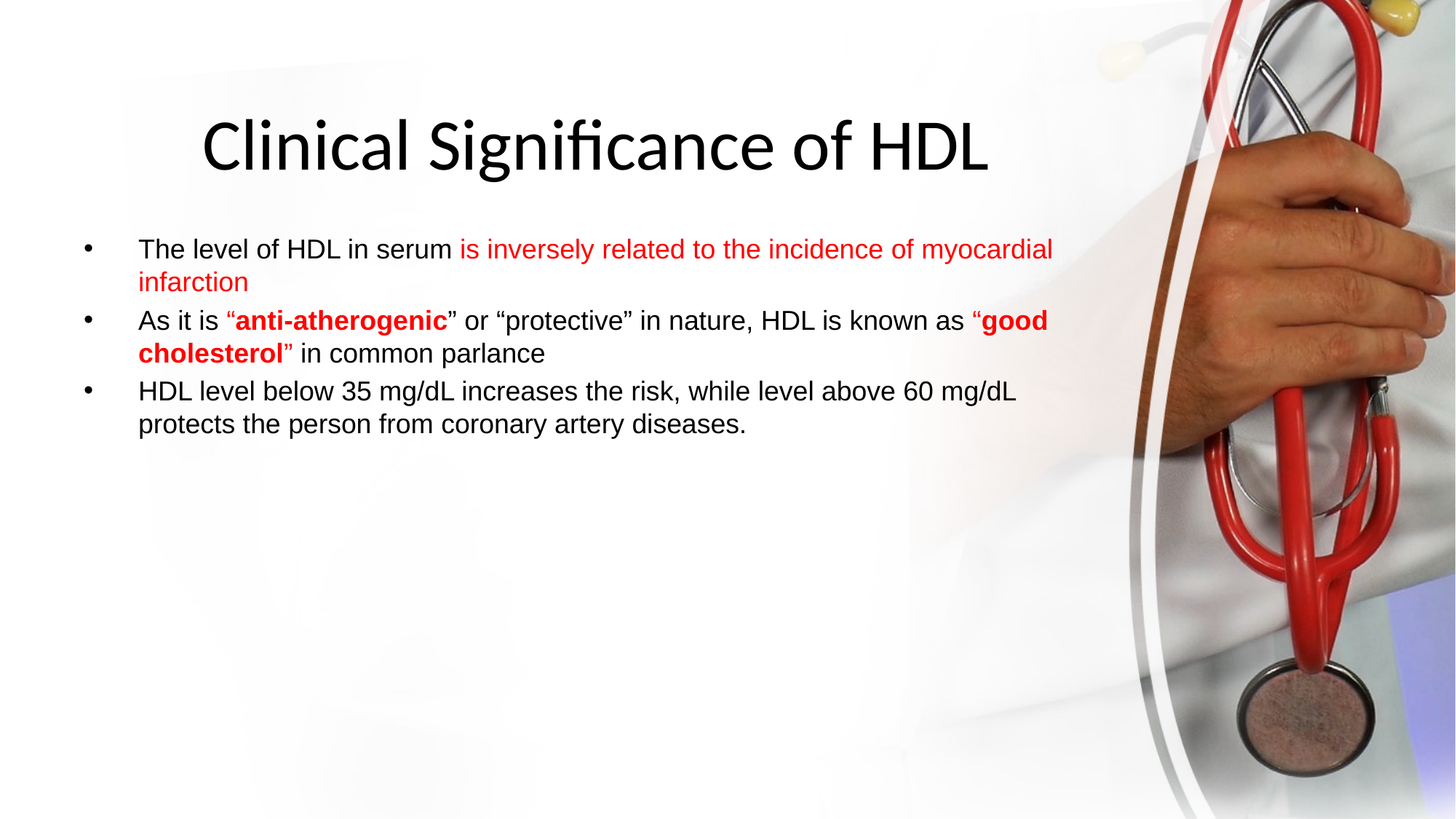

# Clinical Significance of HDL
The level of HDL in serum is inversely related to the incidence of myocardial infarction
As it is “anti-atherogenic” or “protective” in nature, HDL is known as “good cholesterol” in common parlance
HDL level below 35 mg/dL increases the risk, while level above 60 mg/dL protects the person from coronary artery diseases.